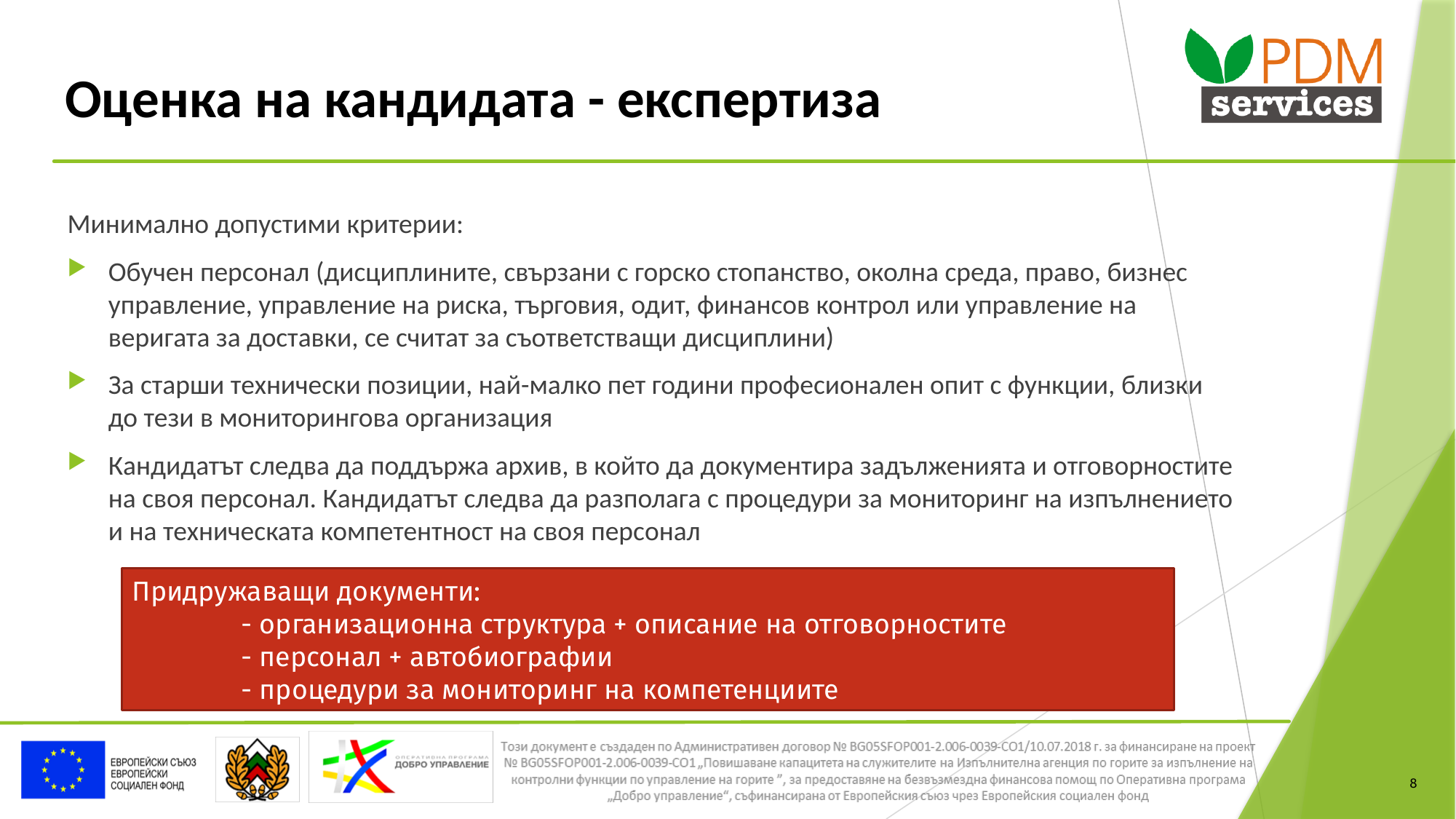

# Оценка на кандидата - експертиза
Минимално допустими критерии:
Обучен персонал (дисциплините, свързани с горско стопанство, околна среда, право, бизнес управление, управление на риска, търговия, одит, финансов контрол или управление на веригата за доставки, се считат за съответстващи дисциплини)
За старши технически позиции, най-малко пет години професионален опит с функции, близки до тези в мониторингова организация
Кандидатът следва да поддържа архив, в който да документира задълженията и отговорностите на своя персонал. Кандидатът следва да разполага с процедури за мониторинг на изпълнението и на техническата компетентност на своя персонал
Придружаващи документи:
	- организационна структура + описание на отговорностите
	- персонал + автобиографии
	- процедури за мониторинг на компетенциите
8